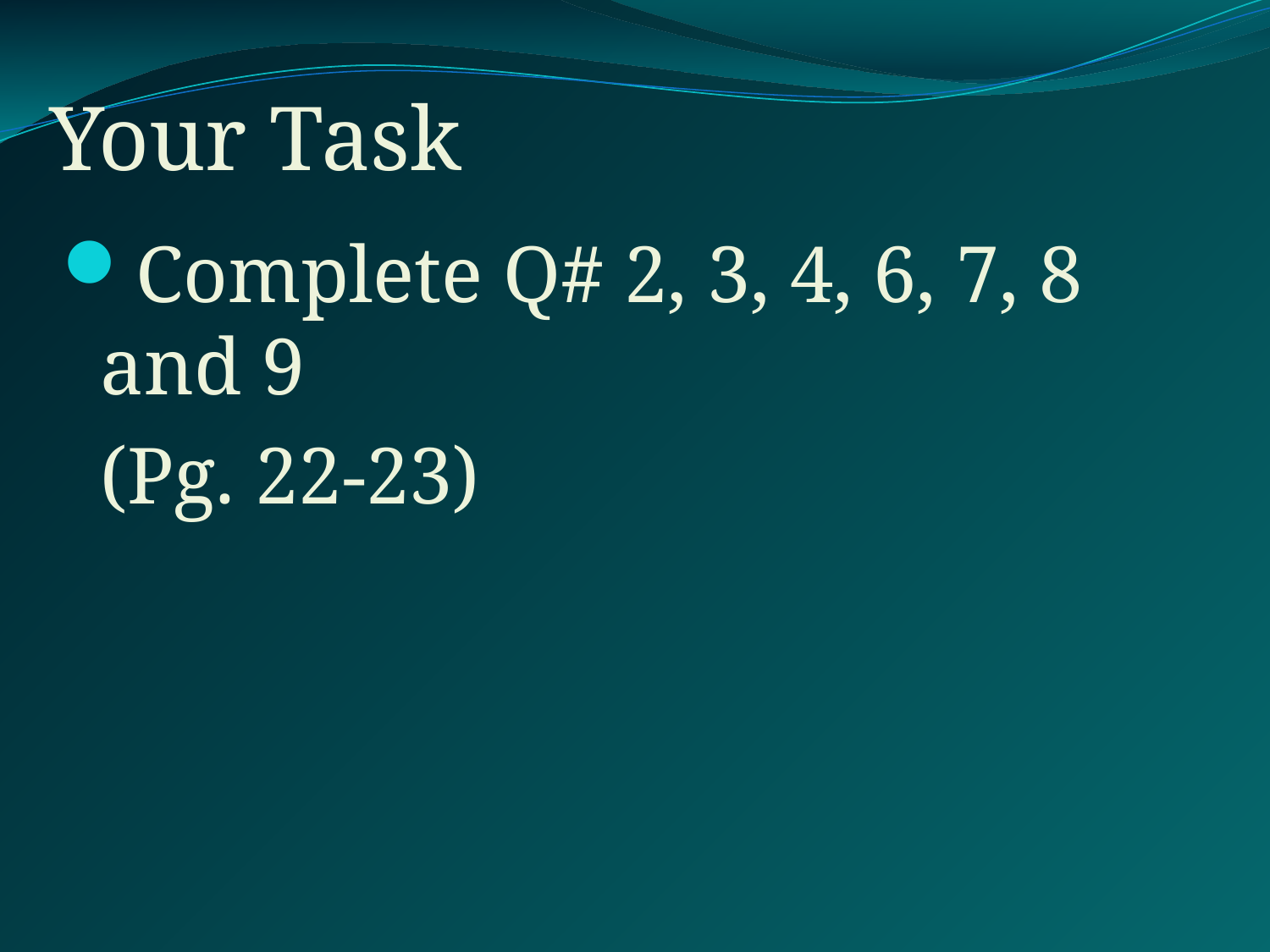

# Your Task
Complete Q# 2, 3, 4, 6, 7, 8 and 9
	(Pg. 22-23)